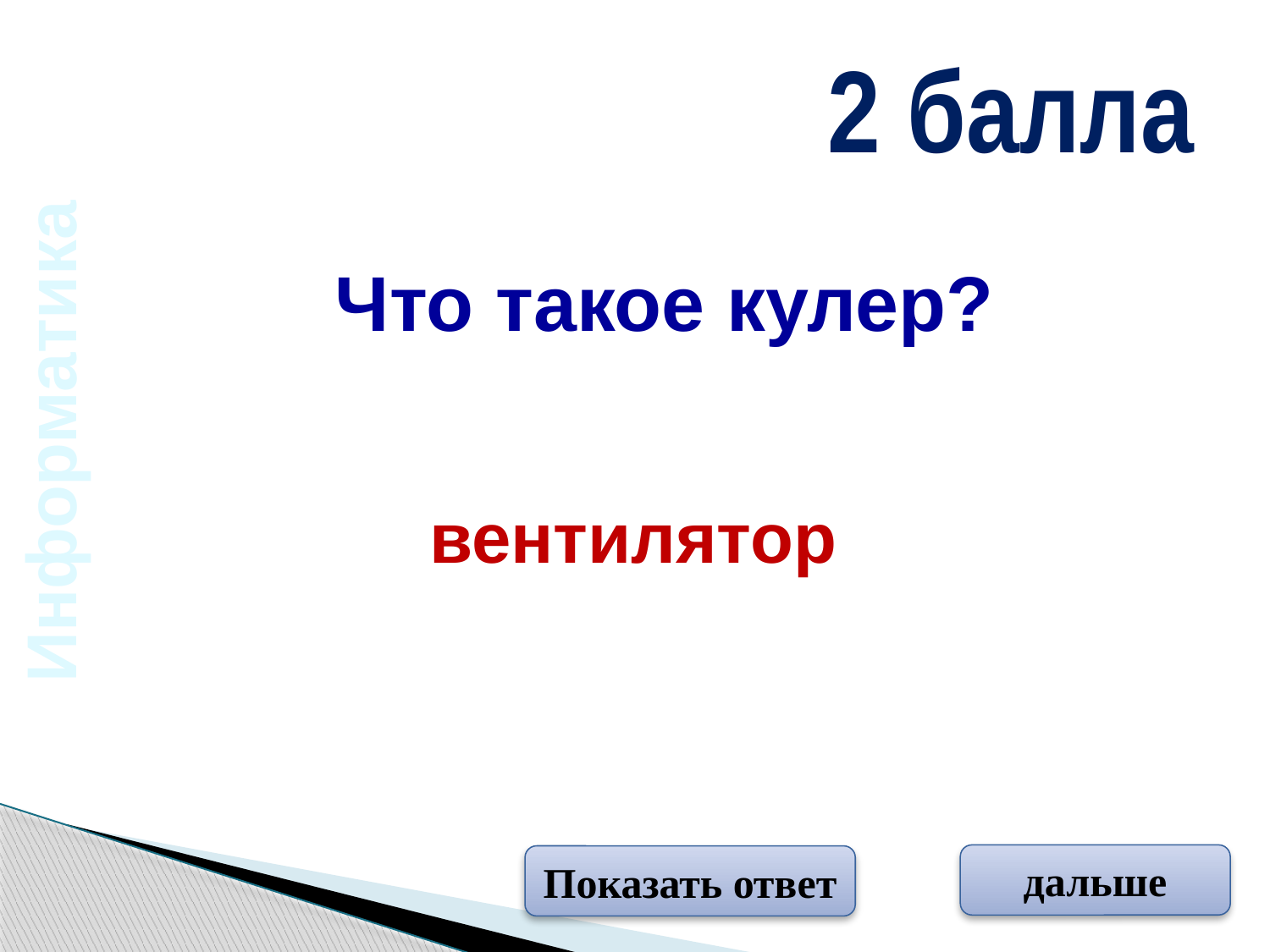

2 балла
Что такое кулер?
Информатика
вентилятор
дальше
Показать ответ